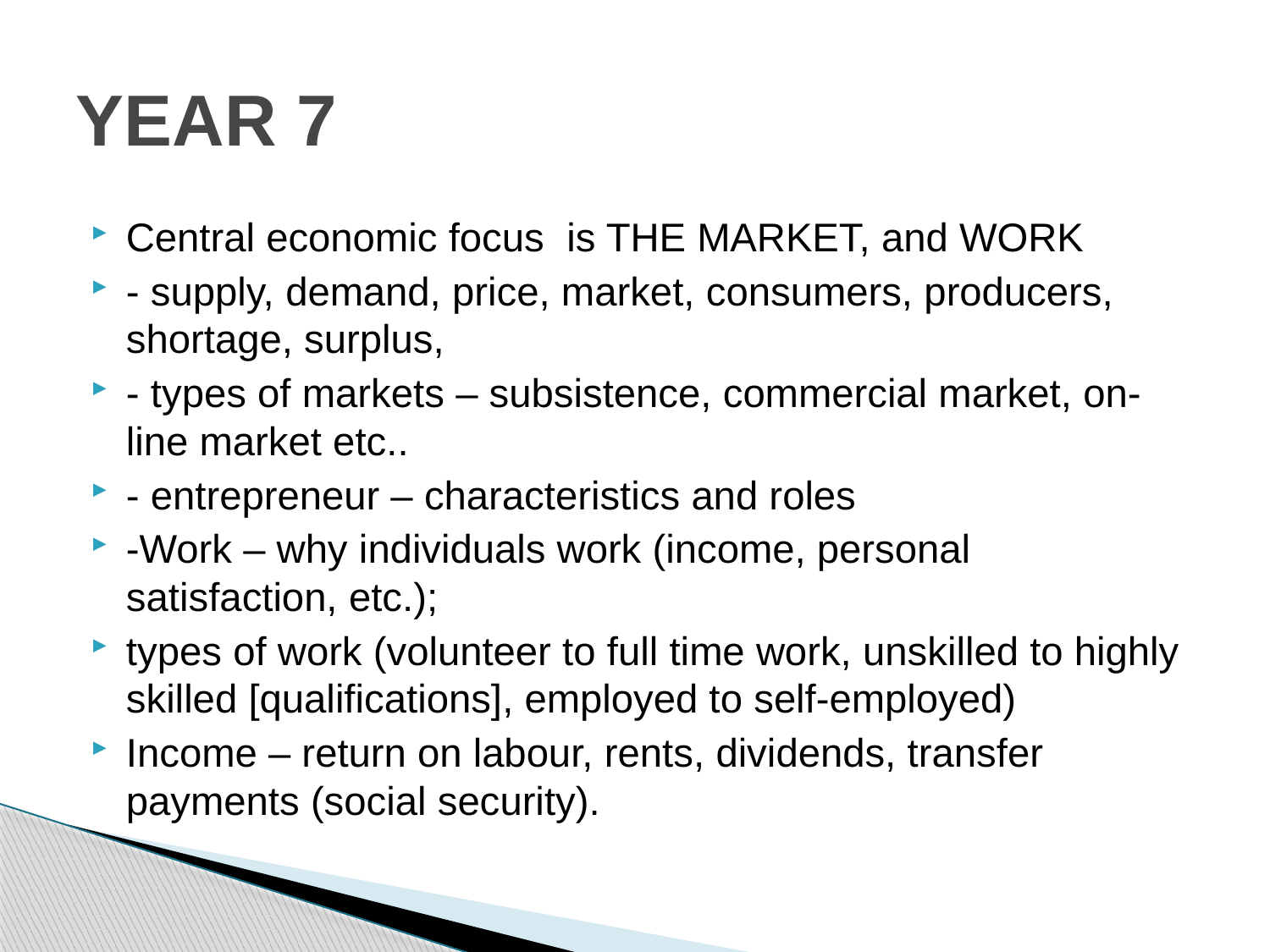

# YEAR 7
Central economic focus  is THE MARKET, and WORK
- supply, demand, price, market, consumers, producers, shortage, surplus,
- types of markets – subsistence, commercial market, on-line market etc..
- entrepreneur – characteristics and roles
-Work – why individuals work (income, personal satisfaction, etc.);
types of work (volunteer to full time work, unskilled to highly skilled [qualifications], employed to self-employed)
Income – return on labour, rents, dividends, transfer payments (social security).